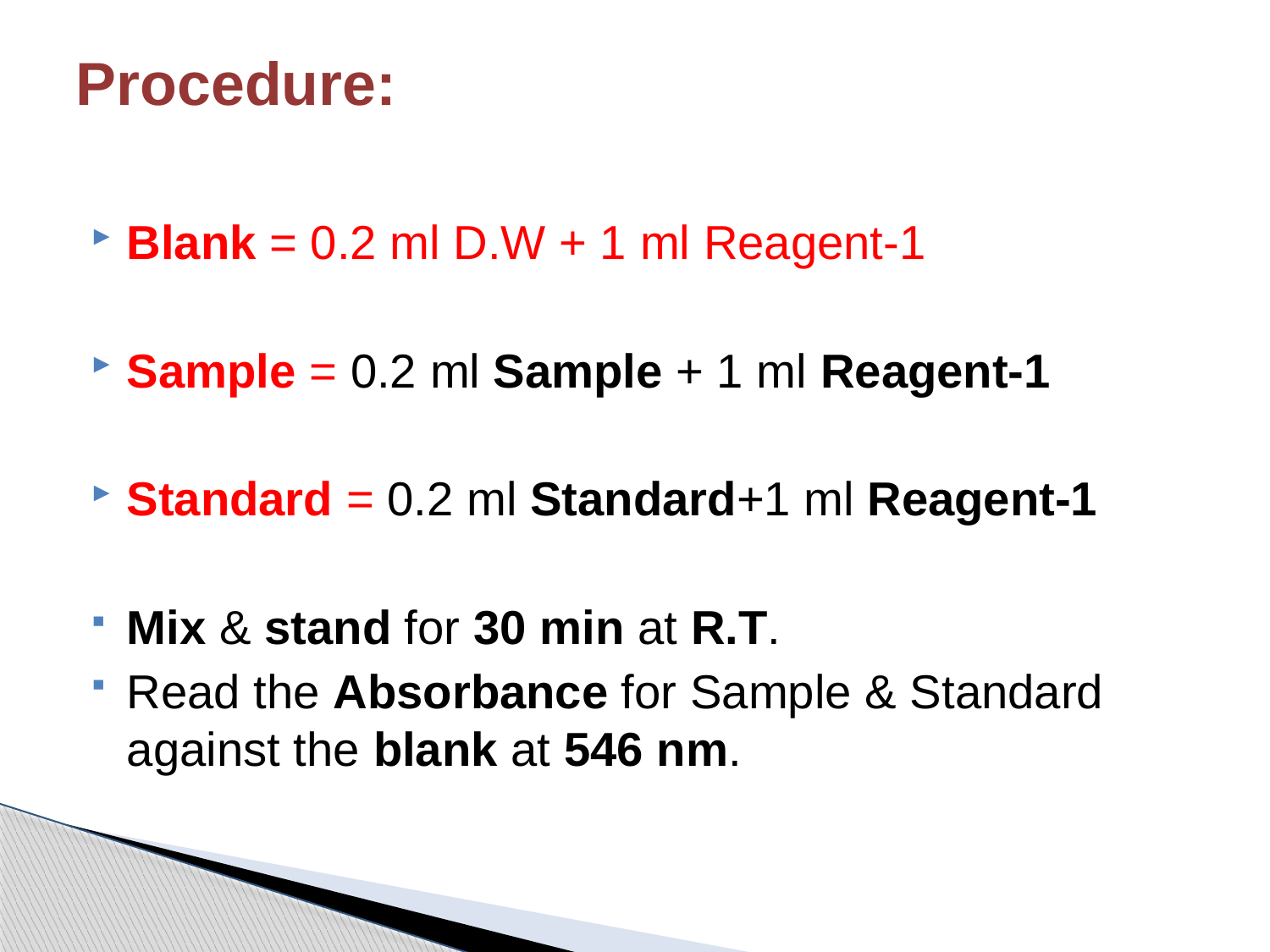

# Procedure:
Blank = 0.2 ml D.W + 1 ml Reagent-1

Sample = 0.2 ml Sample + 1 ml Reagent-1

Standard = 0.2 ml Standard+1 ml Reagent-1

Mix & stand for 30 min at R.T.
Read the Absorbance for Sample & Standard against the blank at 546 nm.